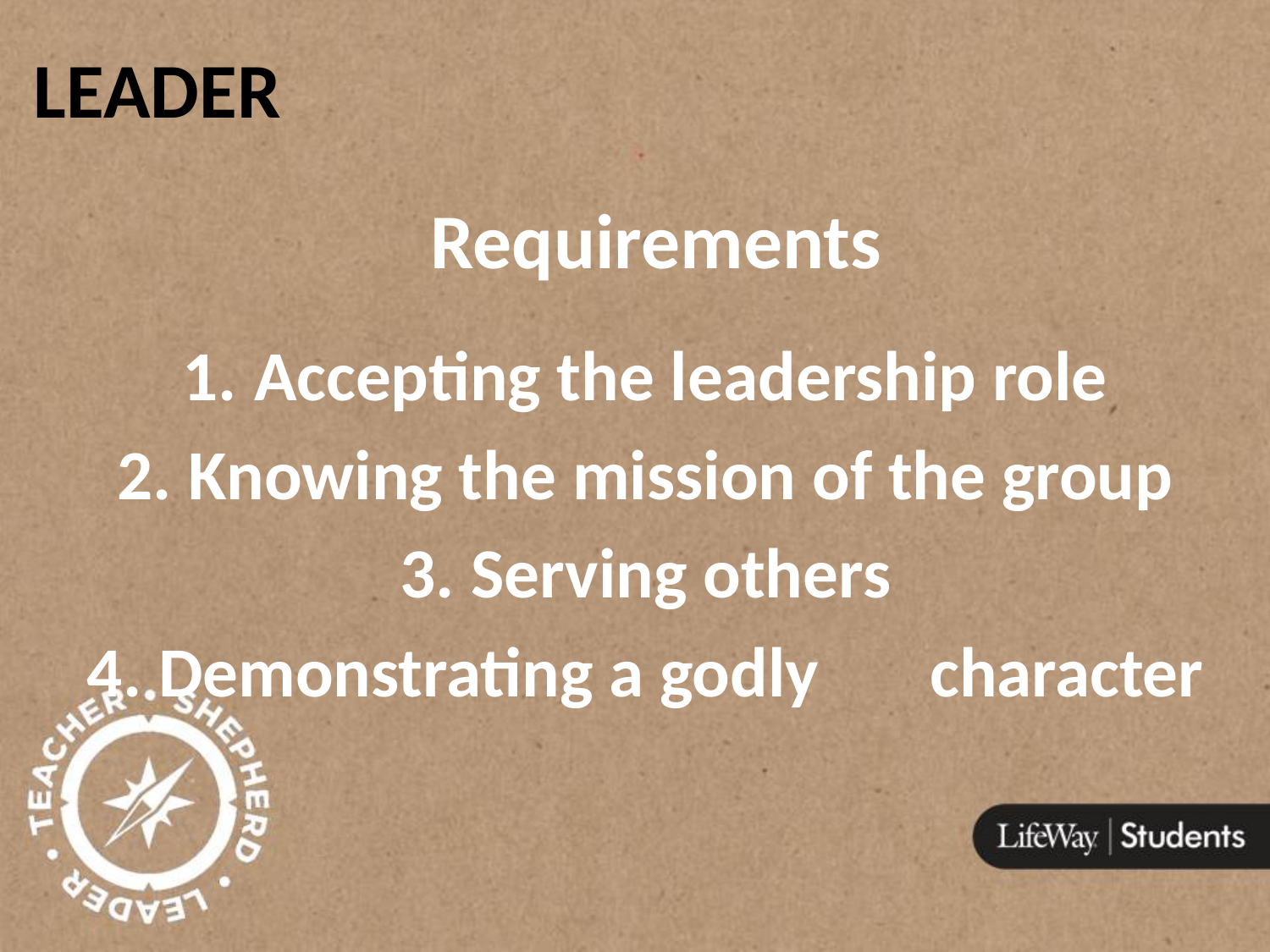

LEADER
# Requirements
Accepting the leadership role
Knowing the mission of the group
Serving others
Demonstrating a godly       character